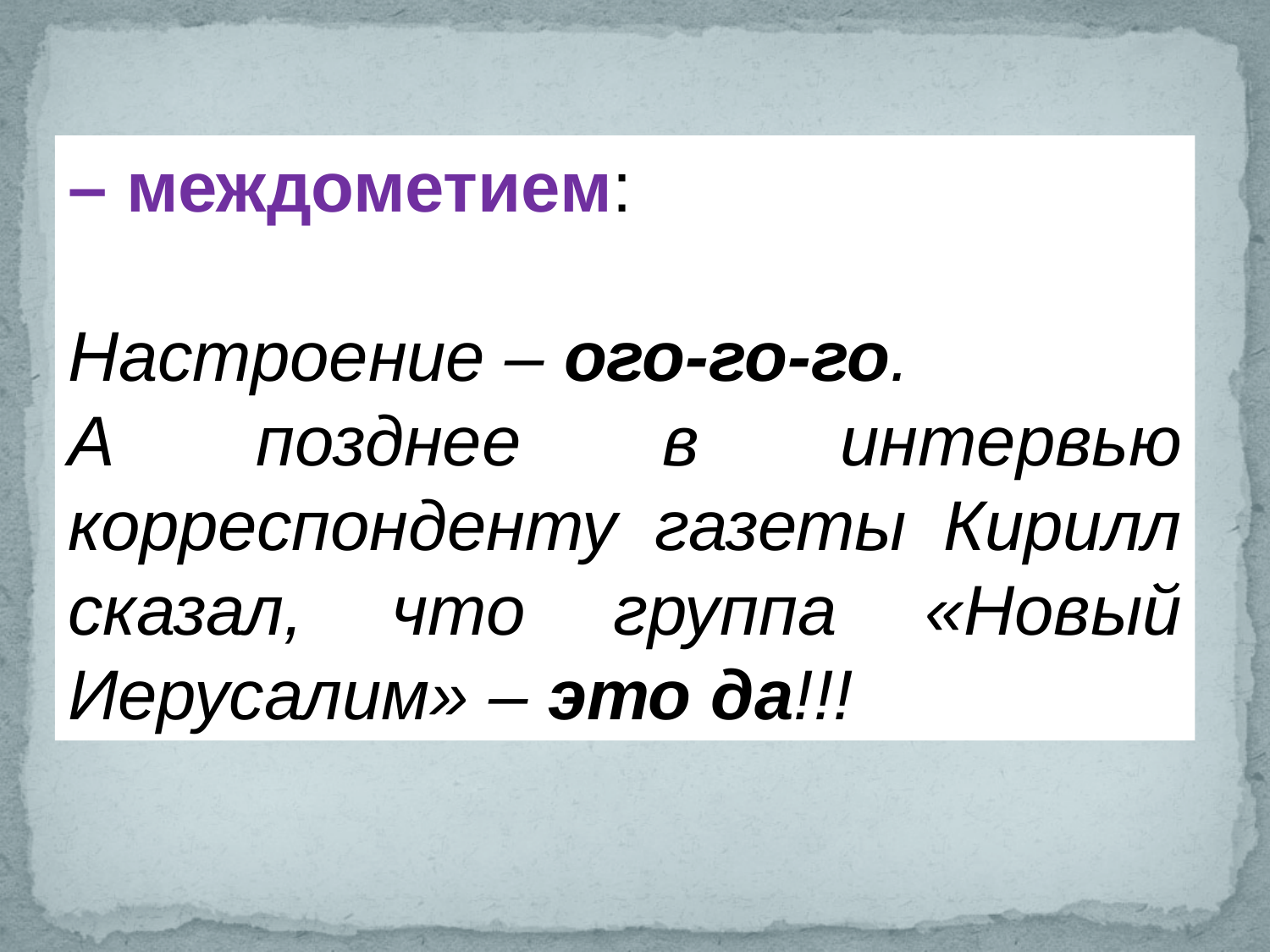

– междометием:

Настроение – ого-го-го.
А позднее в интервью корреспонденту газеты Кирилл сказал, что группа «Новый Иерусалим» – это да!!!